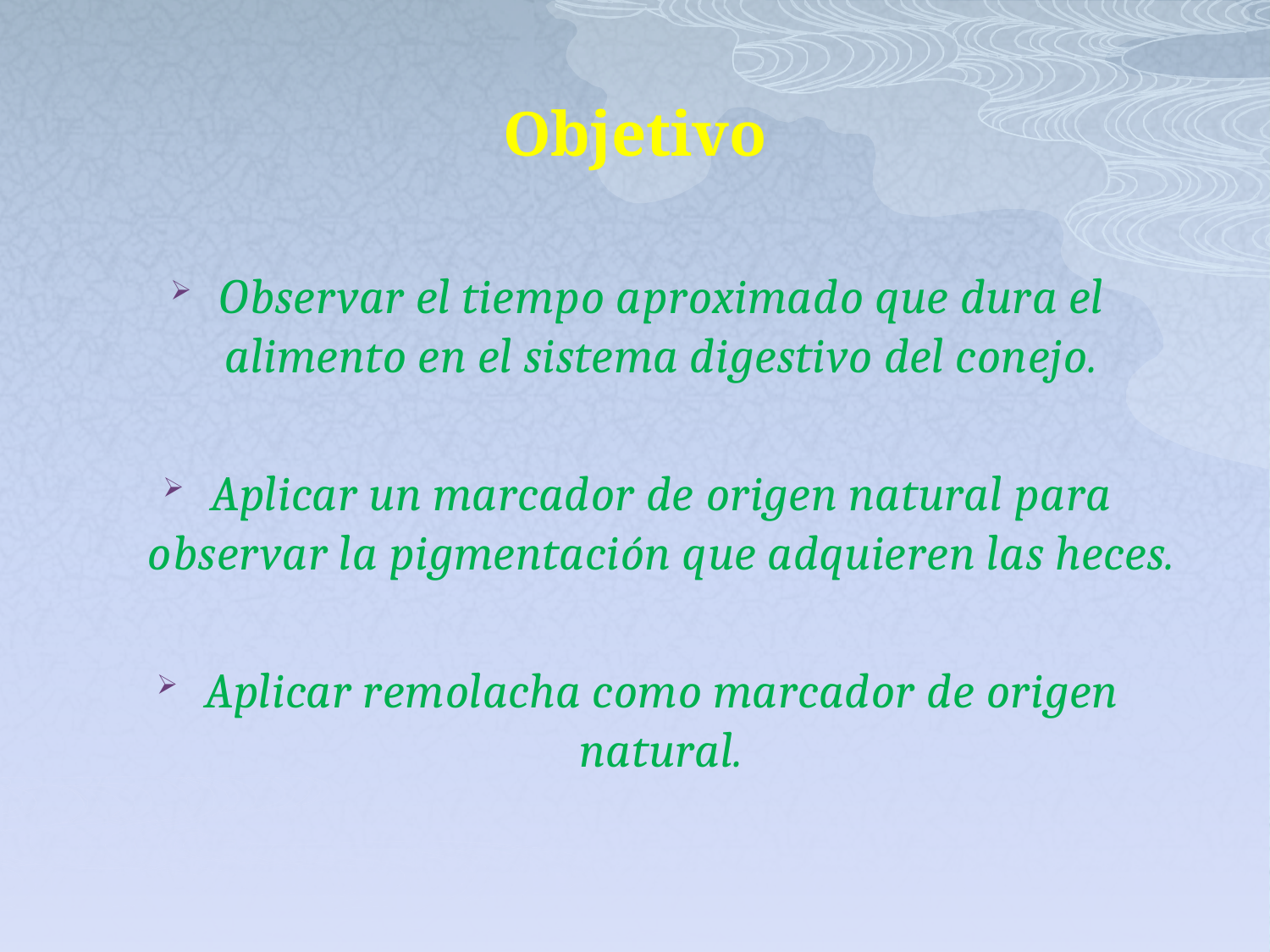

# Objetivo
Observar el tiempo aproximado que dura el alimento en el sistema digestivo del conejo.

Aplicar un marcador de origen natural para observar la pigmentación que adquieren las heces.

Aplicar remolacha como marcador de origen natural.